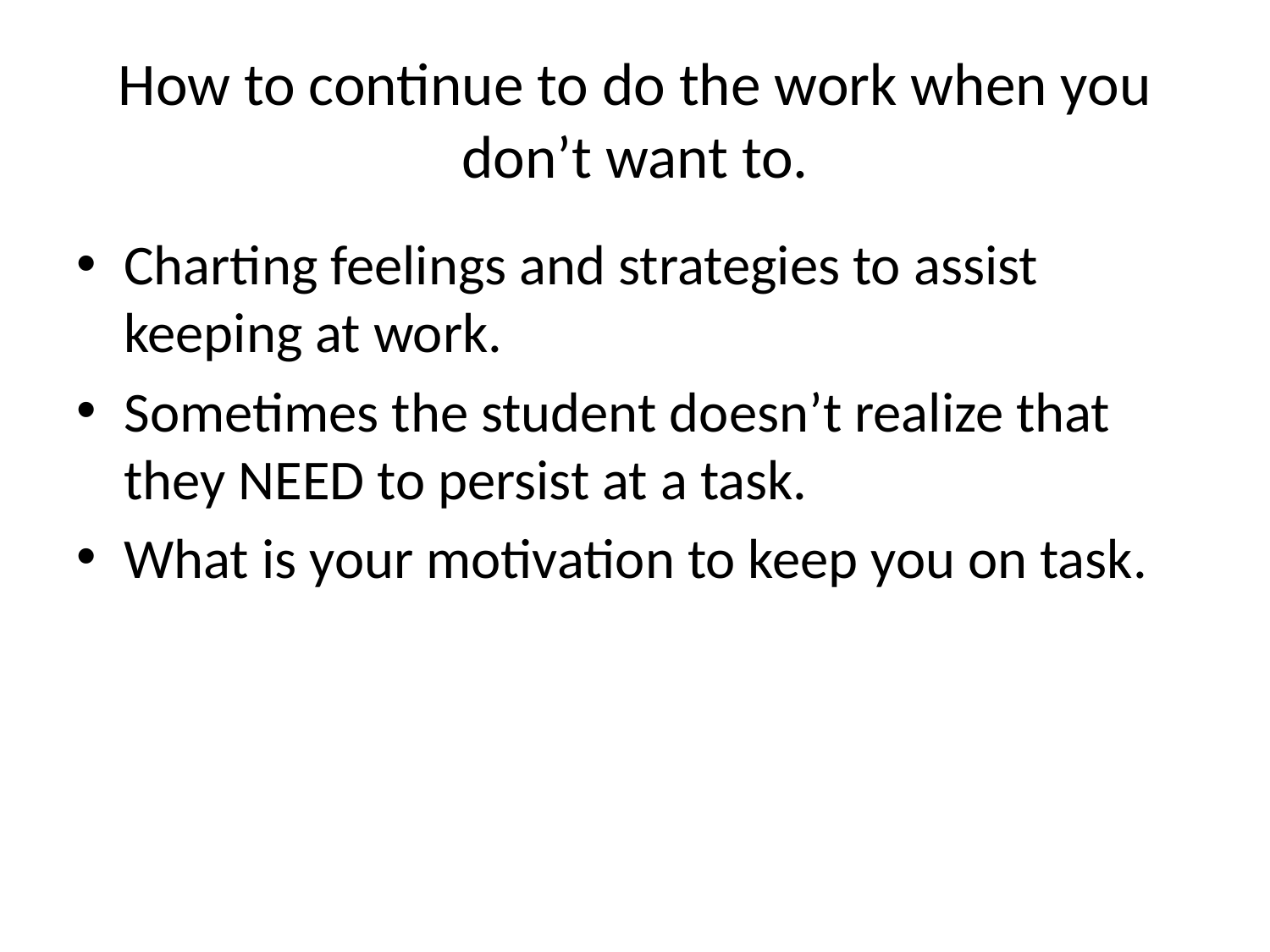

# How to continue to do the work when you don’t want to.
Charting feelings and strategies to assist keeping at work.
Sometimes the student doesn’t realize that they NEED to persist at a task.
What is your motivation to keep you on task.